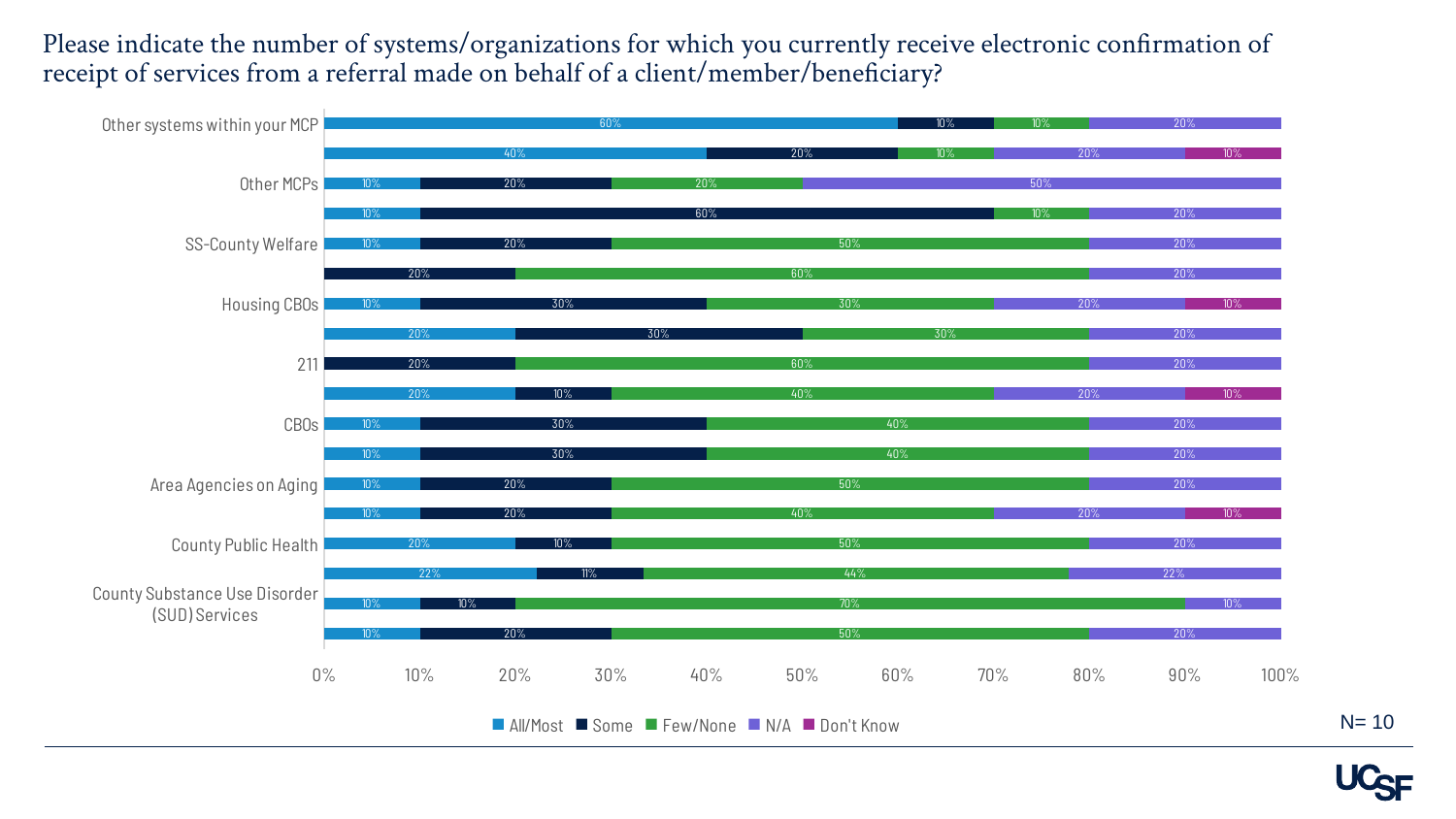

# Please indicate the number of systems/organizations for which you currently receive electronic confirmation of receipt of services from a referral made on behalf of a client/member/beneficiary?

### Chart

| Category | All/Most | Some | Few/None | N/A | Don't Know |
|---|---|---|---|---|---|
| Other systems within your MCP | 0.6 | 0.1 | 0.1 | 0.2 | None |
| Hospitals | 0.4 | 0.2 | 0.1 | 0.2 | 0.1 |
| Other MCPs | 0.1 | 0.2 | 0.2 | 0.5 | None |
| ECM/CS Providers | 0.1 | 0.6 | 0.1 | 0.2 | None |
| SS-County Welfare | 0.1 | 0.2 | 0.5 | 0.2 | None |
| SS-Benefits | None | 0.2 | 0.6 | 0.2 | None |
| Housing CBOs | 0.1 | 0.3 | 0.3 | 0.2 | 0.1 |
| Continuum of Care (CoC) | 0.2 | 0.3 | 0.3 | 0.2 | None |
| 211 | None | 0.2 | 0.6 | 0.2 | None |
| Criminal / Legal Institutions | 0.2 | 0.1 | 0.4 | 0.2 | 0.1 |
| CBOs | 0.1 | 0.3 | 0.4 | 0.2 | None |
| Schools/Local Education Agencies (LEAs) | 0.1 | 0.3 | 0.4 | 0.2 | None |
| Area Agencies on Aging | 0.1 | 0.2 | 0.5 | 0.2 | None |
| Regional Centers | 0.1 | 0.2 | 0.4 | 0.2 | 0.1 |
| County Public Health | 0.2 | 0.1 | 0.5 | 0.2 | None |
| County Behavioral Health | 0.2222222222222222 | 0.1111111111111111 | 0.4444444444444444 | 0.2222222222222222 | None |
| County Substance Use Disorder (SUD) Services | 0.1 | 0.1 | 0.7 | 0.1 | None |
| WIC | 0.1 | 0.2 | 0.5 | 0.2 | None |
N= 10